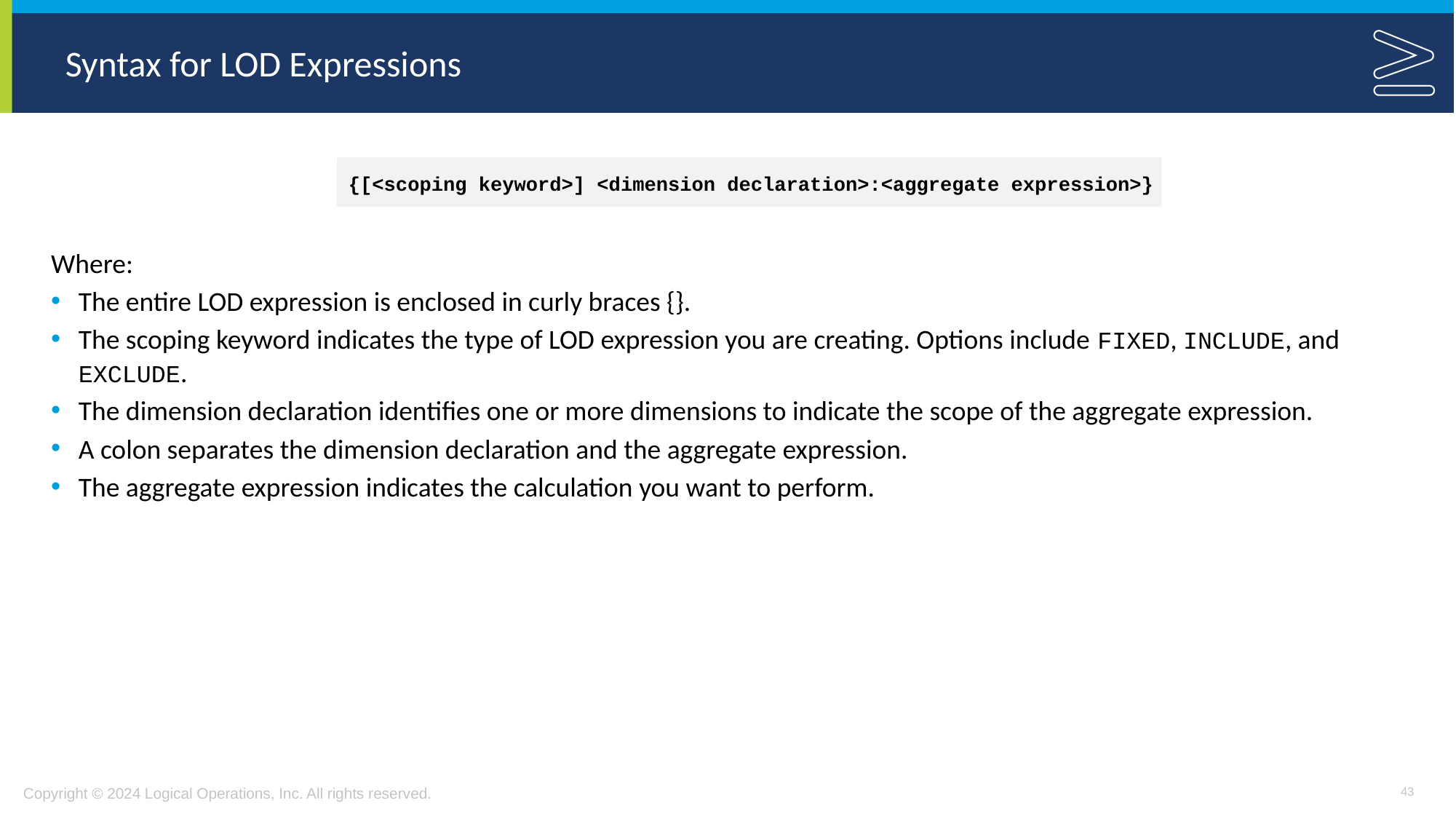

# Syntax for LOD Expressions

{[<scoping keyword>] <dimension declaration>:<aggregate expression>}
Where:
The entire LOD expression is enclosed in curly braces {}.
The scoping keyword indicates the type of LOD expression you are creating. Options include FIXED, INCLUDE, and EXCLUDE.
The dimension declaration identifies one or more dimensions to indicate the scope of the aggregate expression.
A colon separates the dimension declaration and the aggregate expression.
The aggregate expression indicates the calculation you want to perform.
43